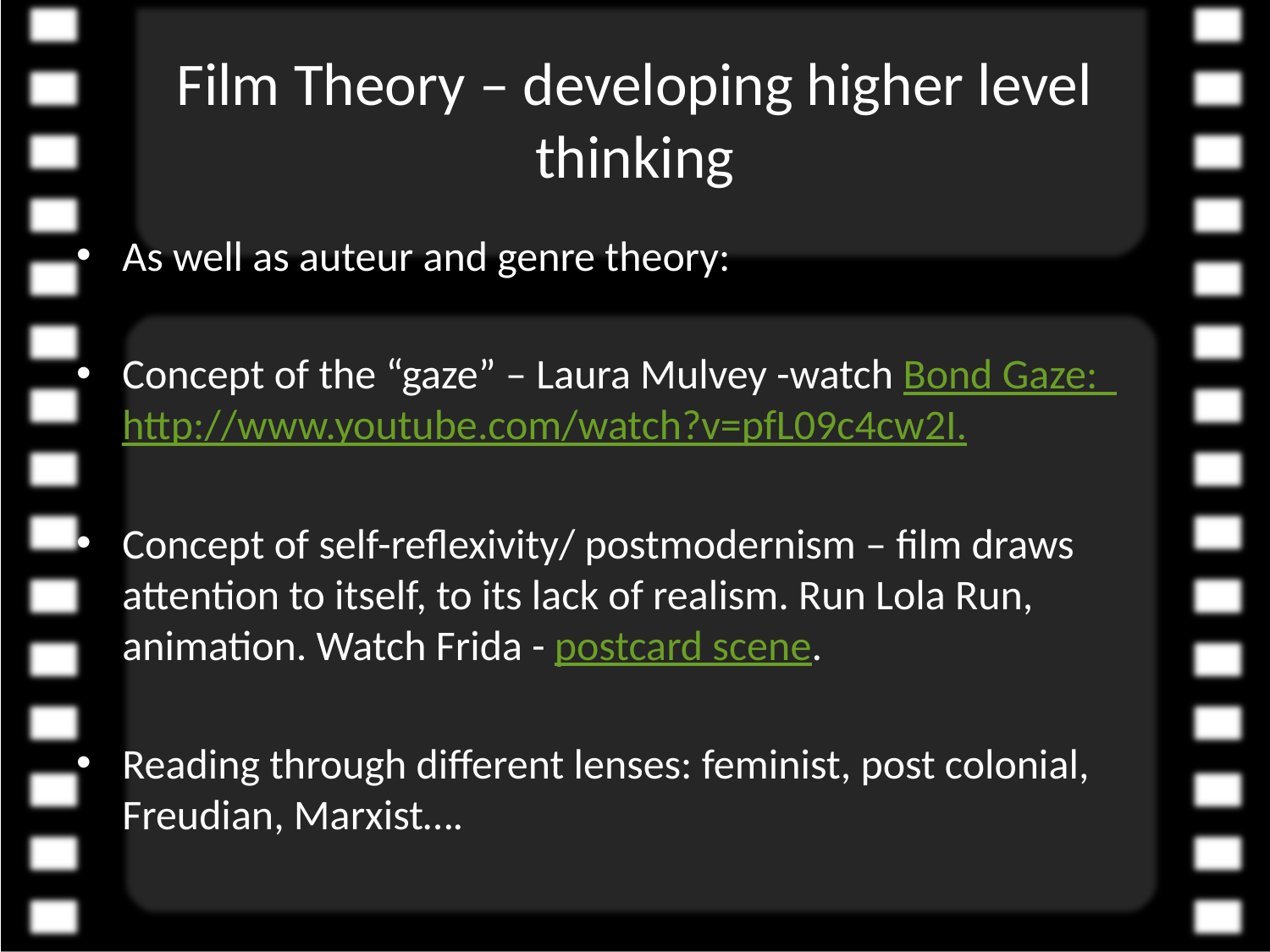

# Film Theory – developing higher level thinking
As well as auteur and genre theory:

Concept of the “gaze” – Laura Mulvey -watch Bond Gaze:  http://www.youtube.com/watch?v=pfL09c4cw2I.

Concept of self-reflexivity/ postmodernism – film draws attention to itself, to its lack of realism. Run Lola Run, animation. Watch Frida - postcard scene.

Reading through different lenses: feminist, post colonial, Freudian, Marxist….